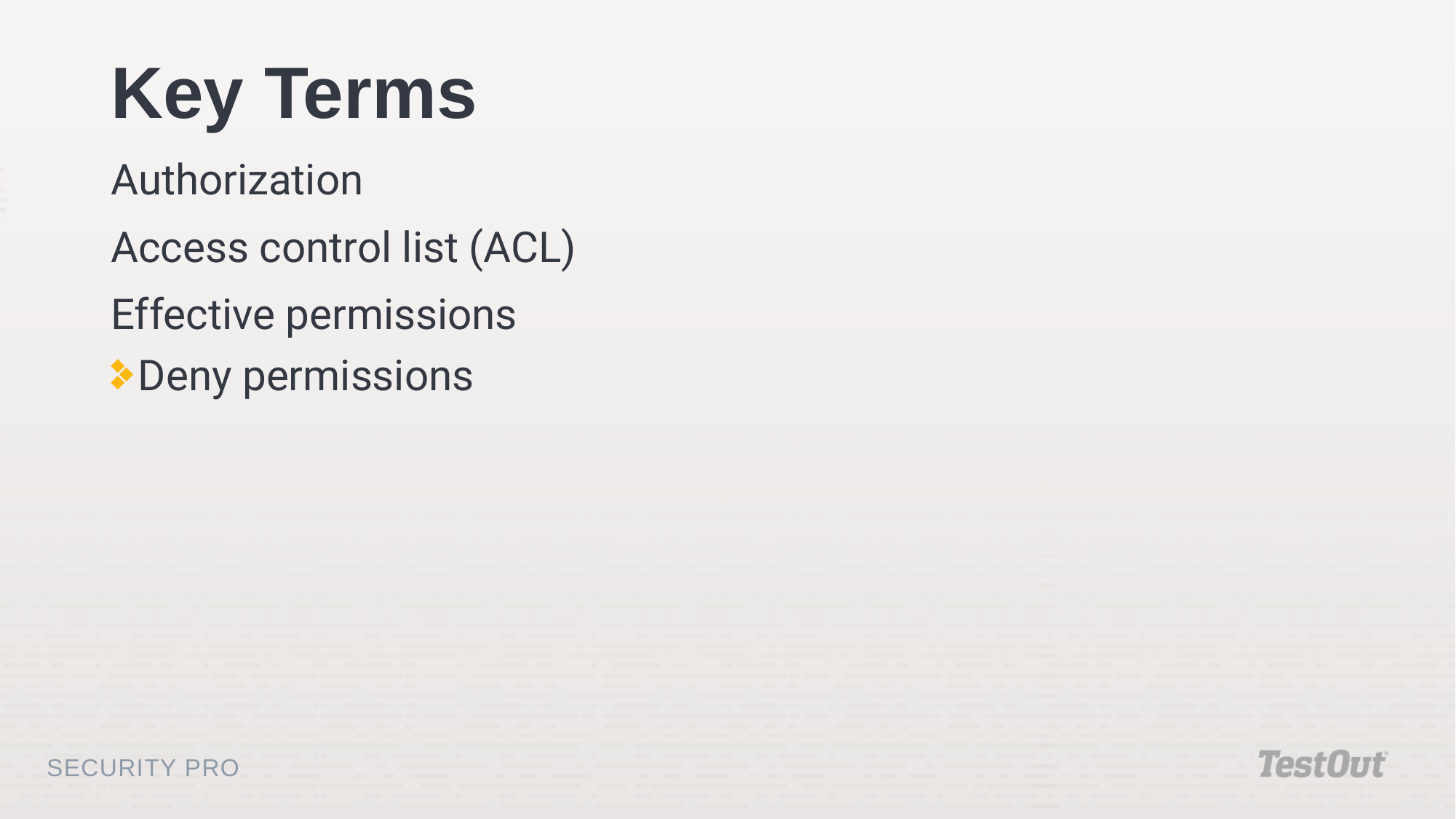

# Key Terms
Authorization
Access control list (ACL)
Effective permissions
Deny permissions
Security Pro